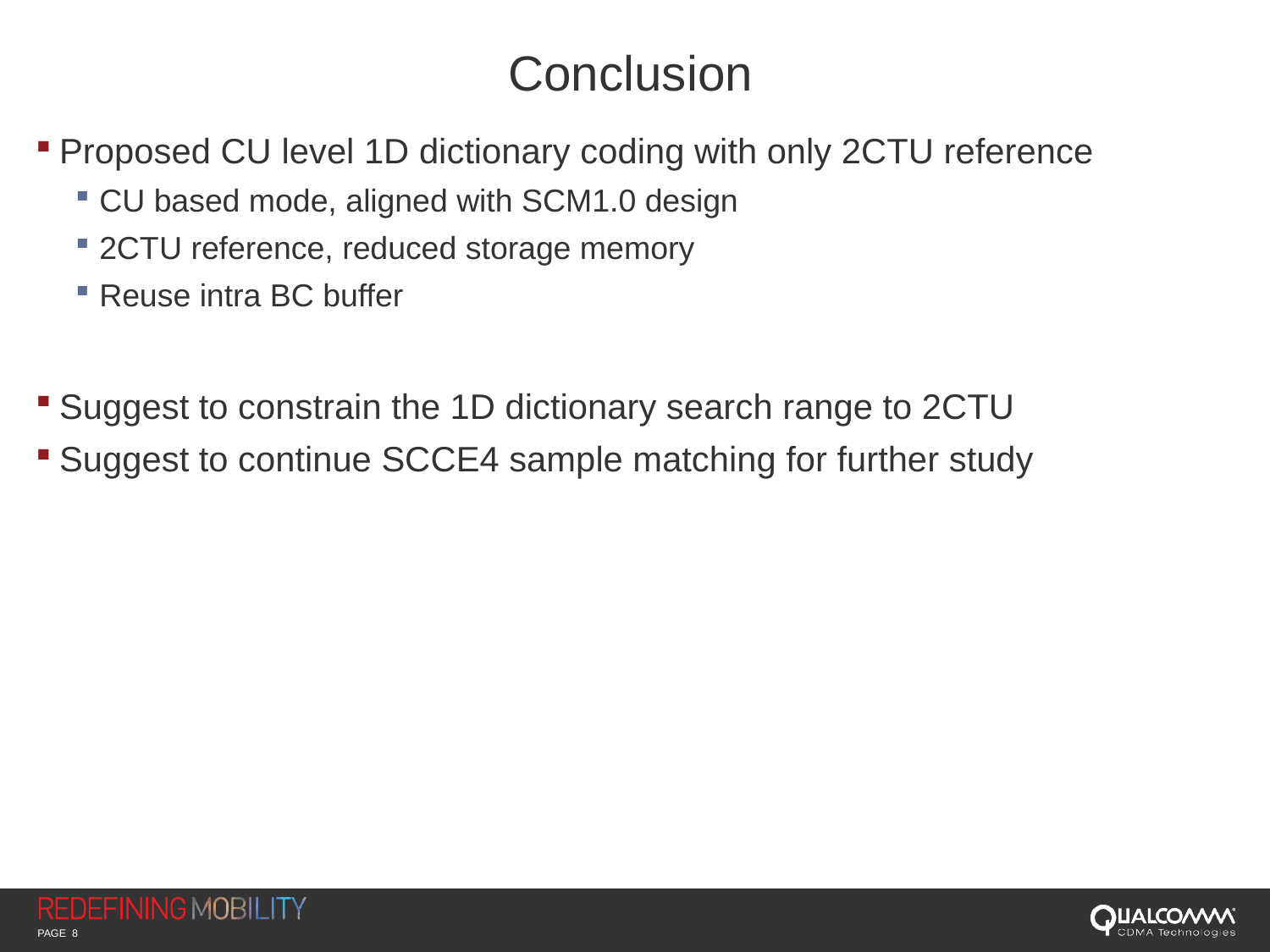

# Conclusion
Proposed CU level 1D dictionary coding with only 2CTU reference
CU based mode, aligned with SCM1.0 design
2CTU reference, reduced storage memory
Reuse intra BC buffer

Suggest to constrain the 1D dictionary search range to 2CTU
Suggest to continue SCCE4 sample matching for further study